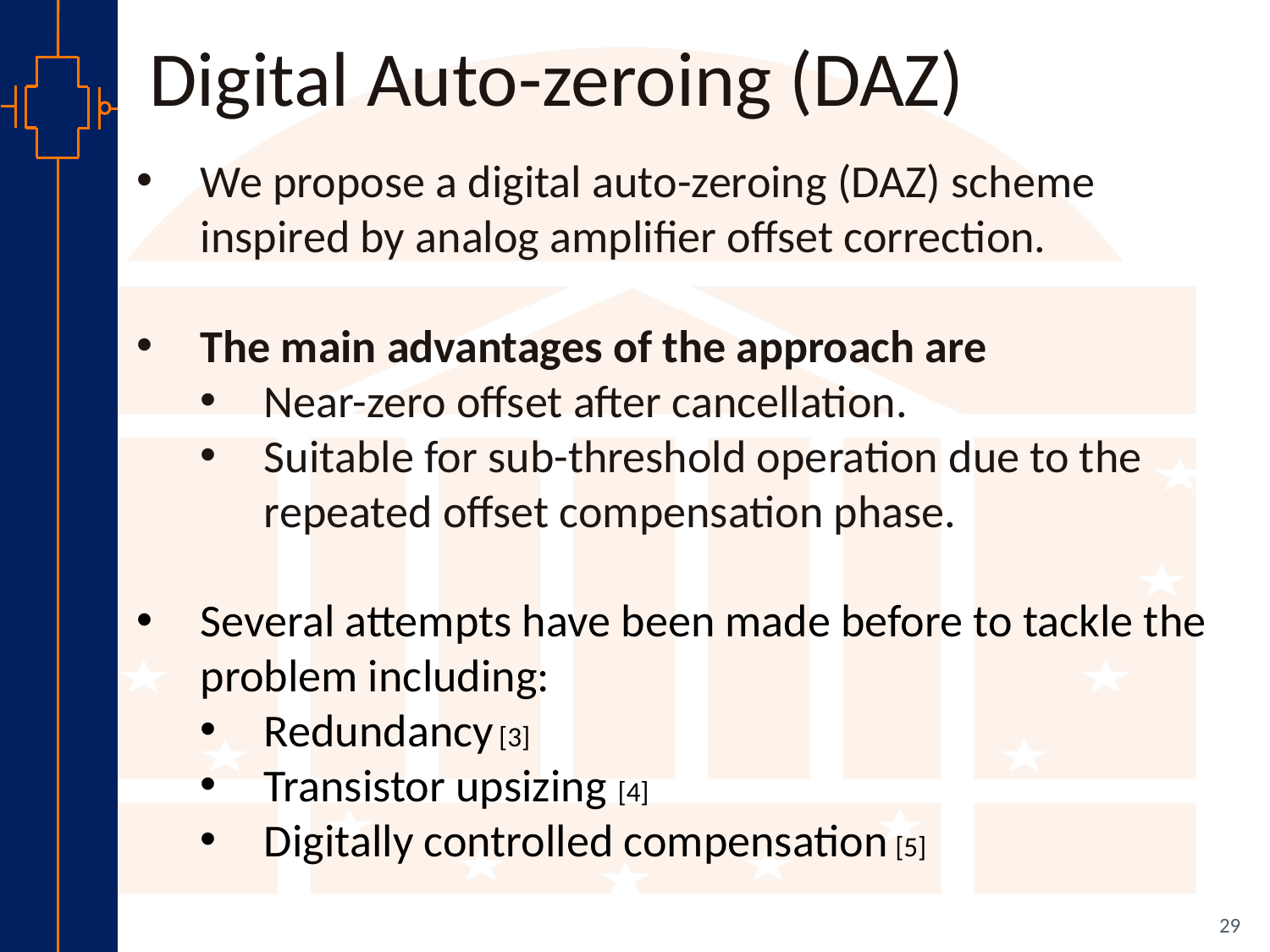

Digital Auto-zeroing (DAZ)

We propose a digital auto-zeroing (DAZ) scheme inspired by analog amplifier offset correction.

The main advantages of the approach are
Near-zero offset after cancellation.
Suitable for sub-threshold operation due to the repeated offset compensation phase.

Several attempts have been made before to tackle the problem including:
Redundancy [3]
Transistor upsizing [4]
Digitally controlled compensation [5]

29